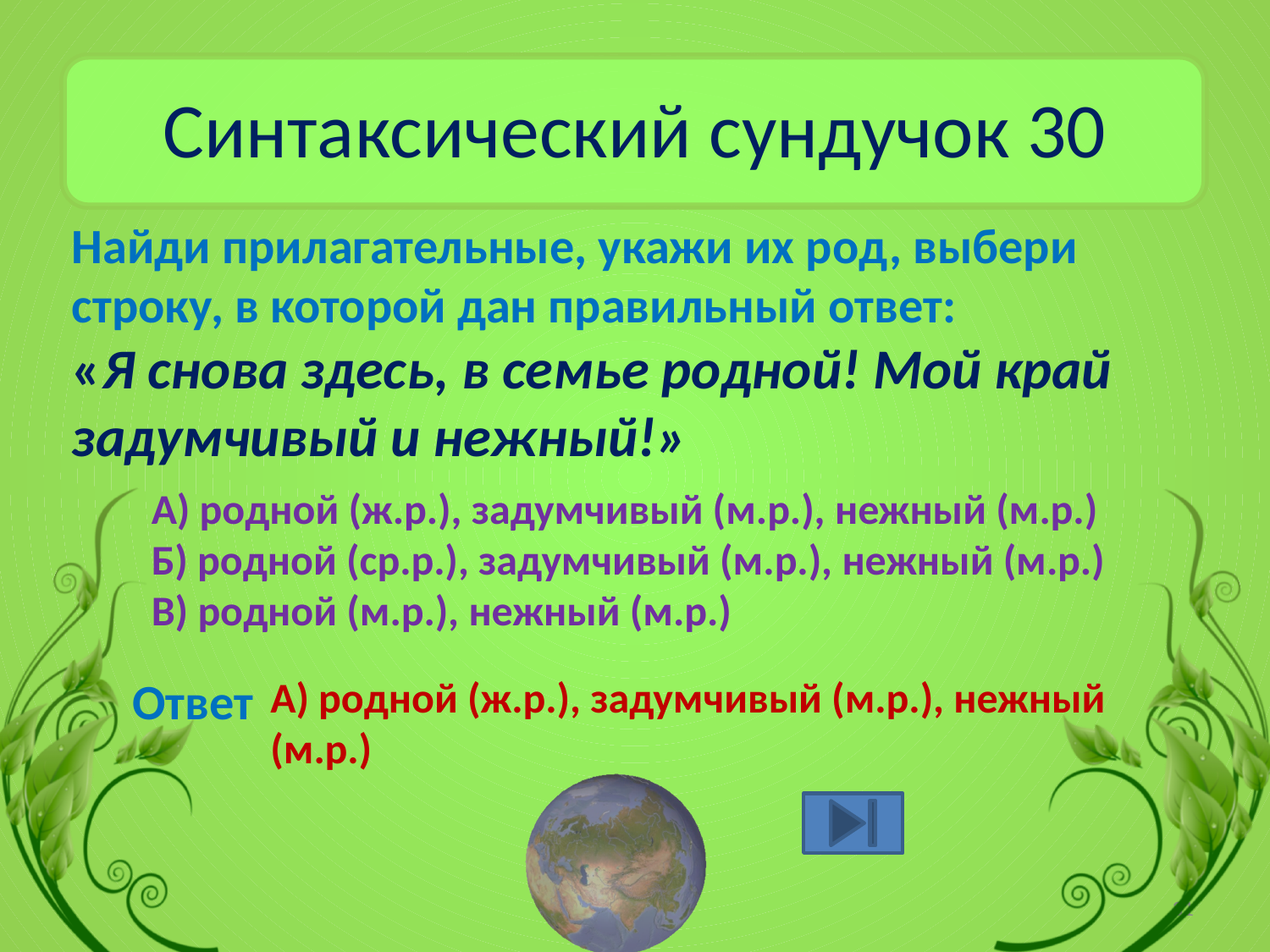

# Синтаксический сундучок 30
Найди прилагательные, укажи их род, выбери строку, в которой дан правильный ответ:
«Я снова здесь, в семье родной! Мой край задумчивый и нежный!»
А) родной (ж.р.), задумчивый (м.р.), нежный (м.р.)
Б) родной (ср.р.), задумчивый (м.р.), нежный (м.р.)
В) родной (м.р.), нежный (м.р.)

Ответ
А) родной (ж.р.), задумчивый (м.р.), нежный (м.р.)

31